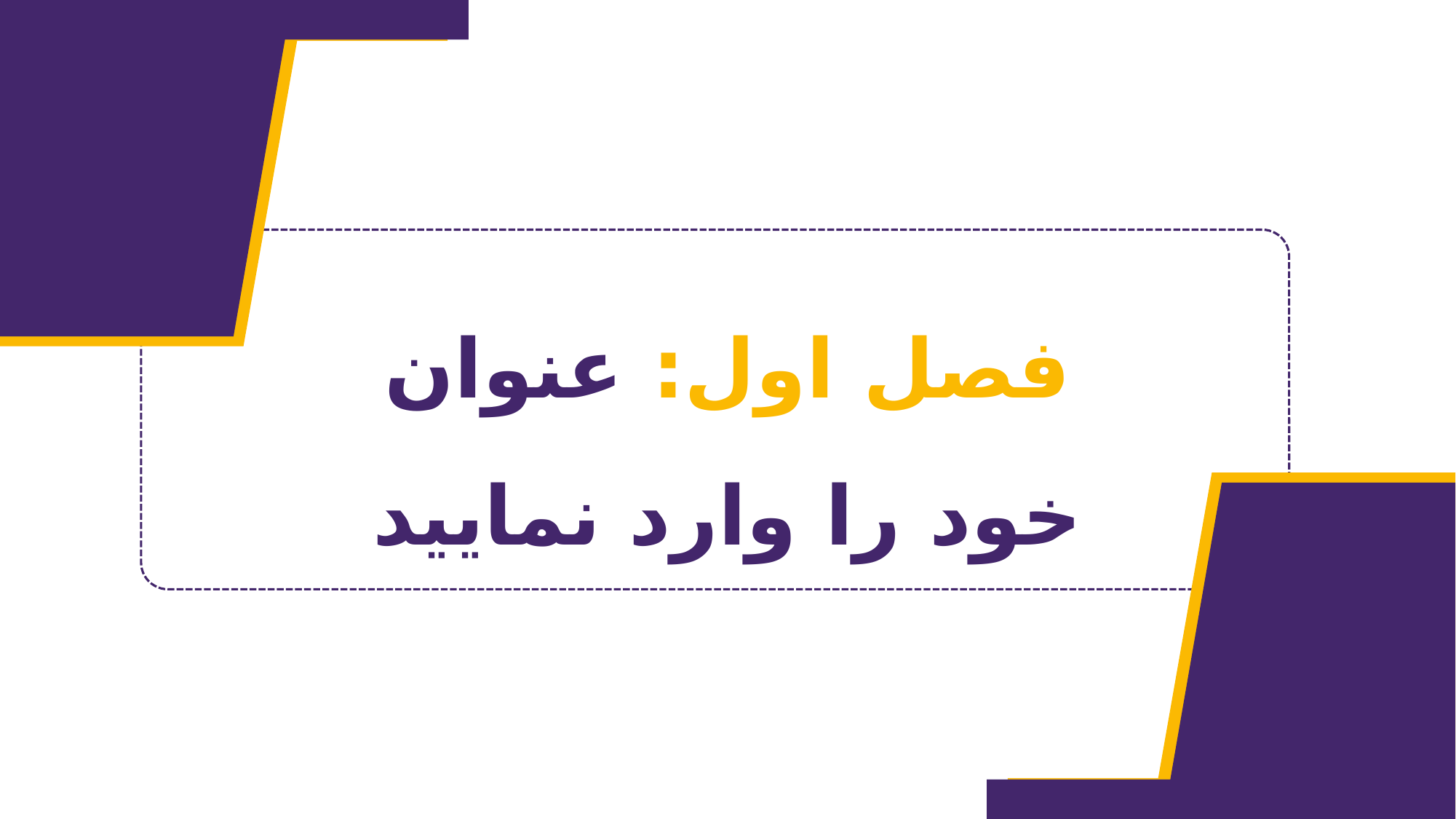

فصل اول: عنوان خود را وارد نمایید